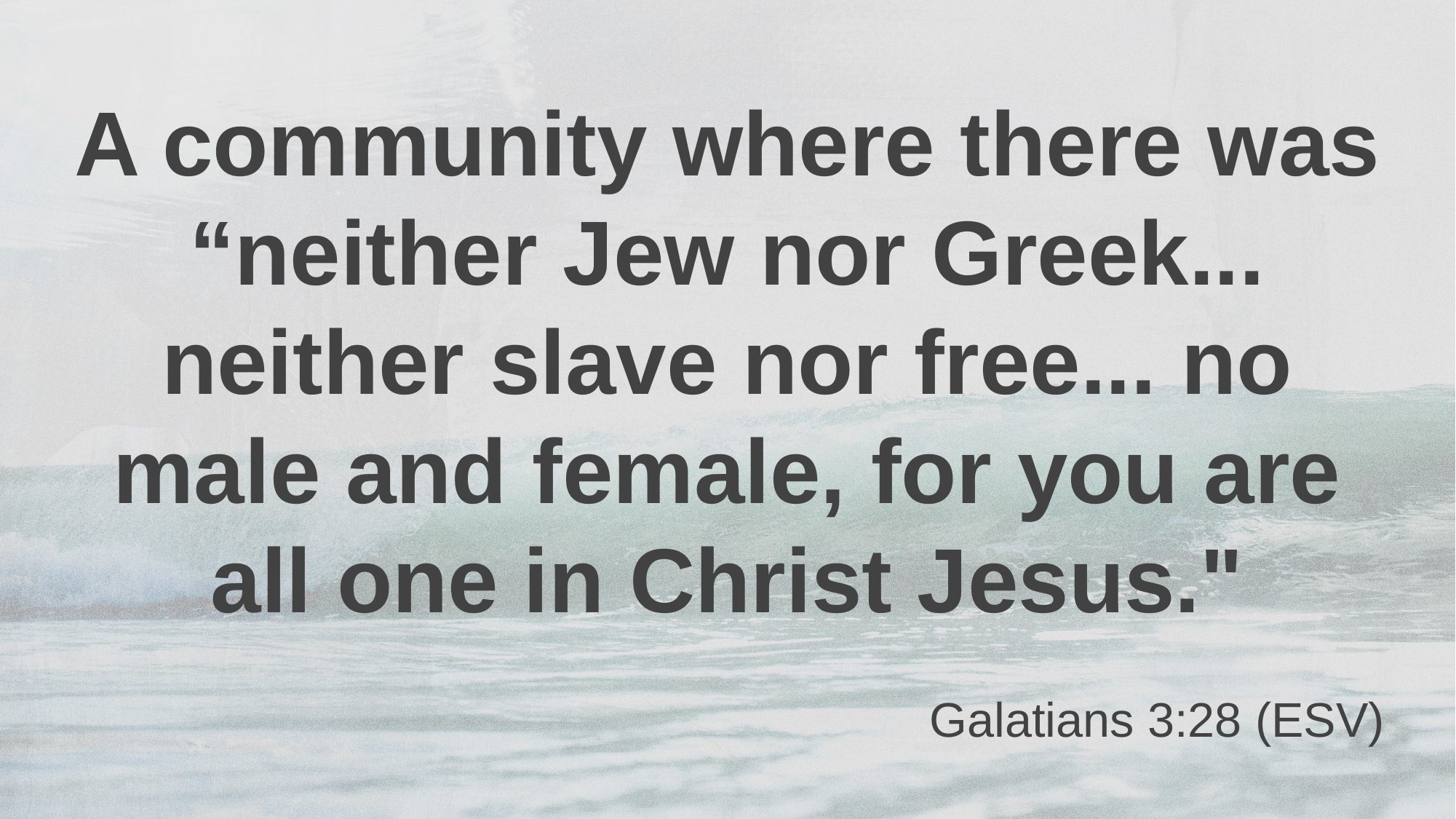

# A community where there was “neither Jew nor Greek... neither slave nor free... no male and female, for you are all one in Christ Jesus."
Galatians 3:28 (ESV)